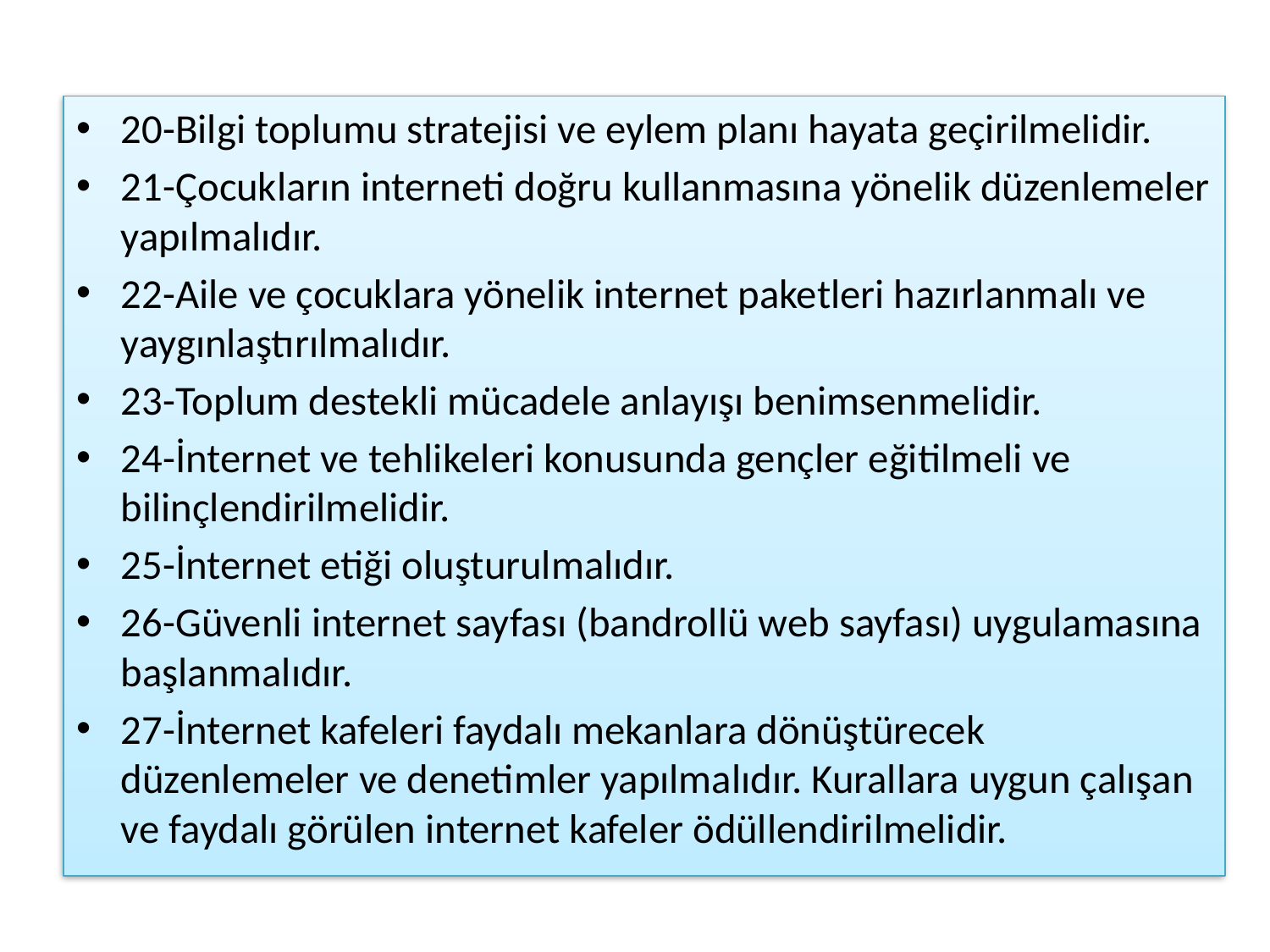

20-Bilgi toplumu stratejisi ve eylem planı hayata geçirilmelidir.
21-Çocukların interneti doğru kullanmasına yönelik düzenlemeler yapılmalıdır.
22-Aile ve çocuklara yönelik internet paketleri hazırlanmalı ve yaygınlaştırılmalıdır.
23-Toplum destekli mücadele anlayışı benimsenmelidir.
24-İnternet ve tehlikeleri konusunda gençler eğitilmeli ve bilinçlendirilmelidir.
25-İnternet etiği oluşturulmalıdır.
26-Güvenli internet sayfası (bandrollü web sayfası) uygulamasına başlanmalıdır.
27-İnternet kafeleri faydalı mekanlara dönüştürecek düzenlemeler ve denetimler yapılmalıdır. Kurallara uygun çalışan ve faydalı görülen internet kafeler ödüllendirilmelidir.